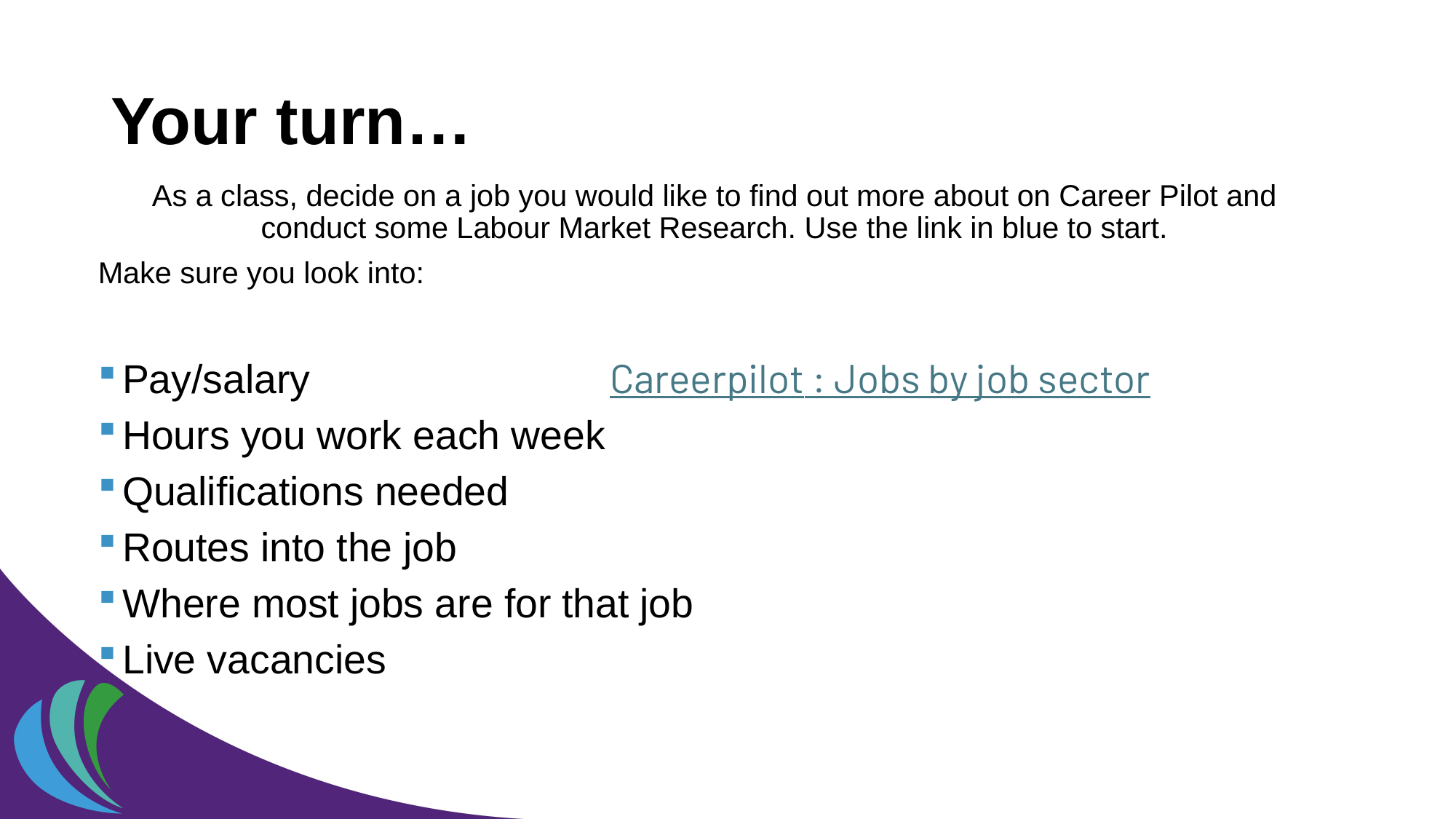

# Your turn…
As a class, decide on a job you would like to find out more about on Career Pilot and conduct some Labour Market Research. Use the link in blue to start.
Make sure you look into:

Pay/salary                           Careerpilot : Jobs by job sector
Hours you work each week
Qualifications needed
Routes into the job
Where most jobs are for that job
Live vacancies